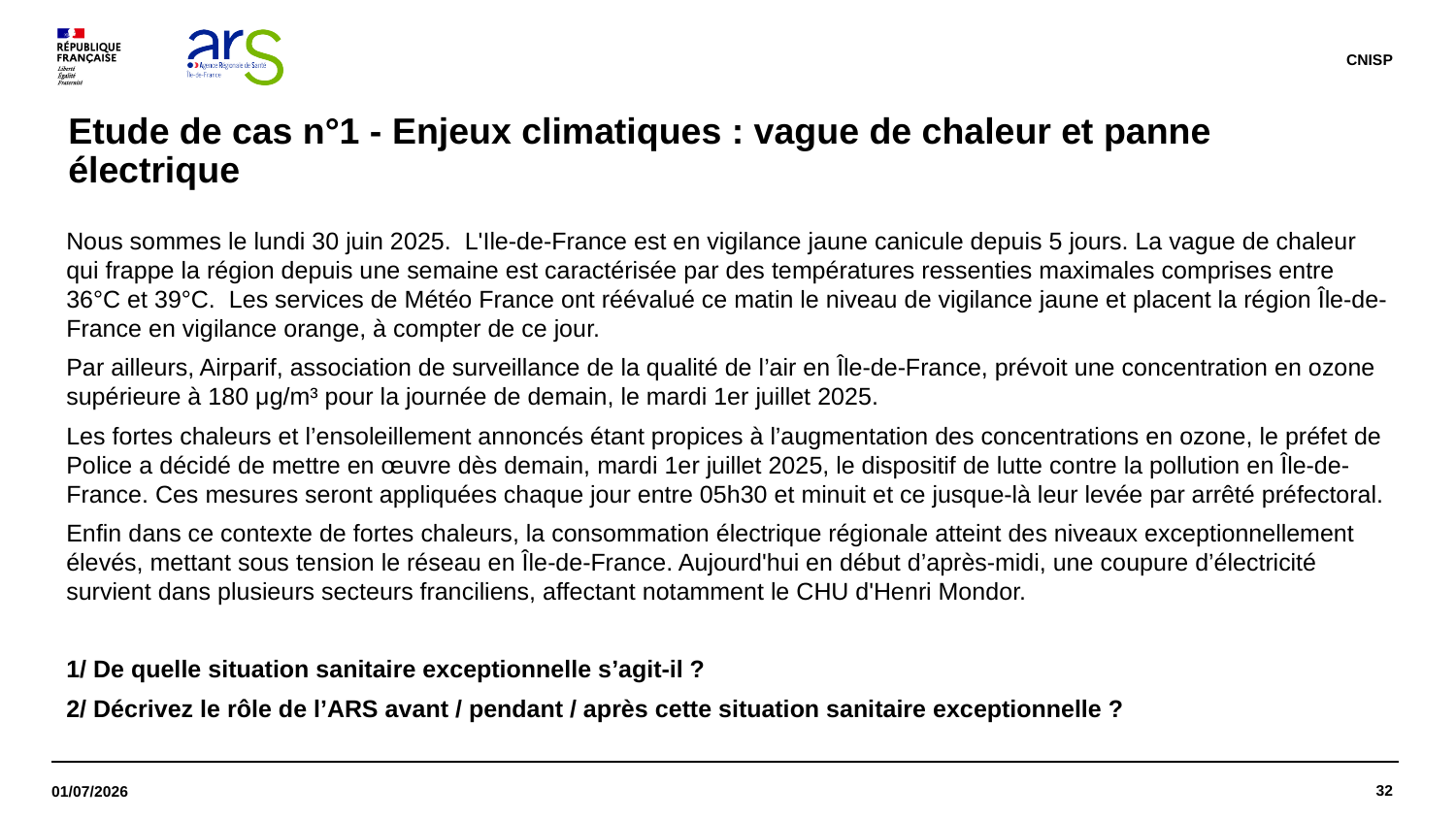

CNISP
# Etude de cas n°1 - Enjeux climatiques : vague de chaleur et panne électrique
Nous sommes le lundi 30 juin 2025.  L'Ile-de-France est en vigilance jaune canicule depuis 5 jours. La vague de chaleur qui frappe la région depuis une semaine est caractérisée par des températures ressenties maximales comprises entre 36°C et 39°C.  Les services de Météo France ont réévalué ce matin le niveau de vigilance jaune et placent la région Île-de-France en vigilance orange, à compter de ce jour.
Par ailleurs, Airparif, association de surveillance de la qualité de l’air en Île-de-France, prévoit une concentration en ozone supérieure à 180 μg/m³ pour la journée de demain, le mardi 1er juillet 2025.
Les fortes chaleurs et l’ensoleillement annoncés étant propices à l’augmentation des concentrations en ozone, le préfet de Police a décidé de mettre en œuvre dès demain, mardi 1er juillet 2025, le dispositif de lutte contre la pollution en Île-de-France. Ces mesures seront appliquées chaque jour entre 05h30 et minuit et ce jusque-là leur levée par arrêté préfectoral.
Enfin dans ce contexte de fortes chaleurs, la consommation électrique régionale atteint des niveaux exceptionnellement élevés, mettant sous tension le réseau en Île-de-France. Aujourd'hui en début d’après-midi, une coupure d’électricité survient dans plusieurs secteurs franciliens, affectant notamment le CHU d'Henri Mondor.

1/ De quelle situation sanitaire exceptionnelle s’agit-il ?
2/ Décrivez le rôle de l’ARS avant / pendant / après cette situation sanitaire exceptionnelle ?

32
01/07/2026